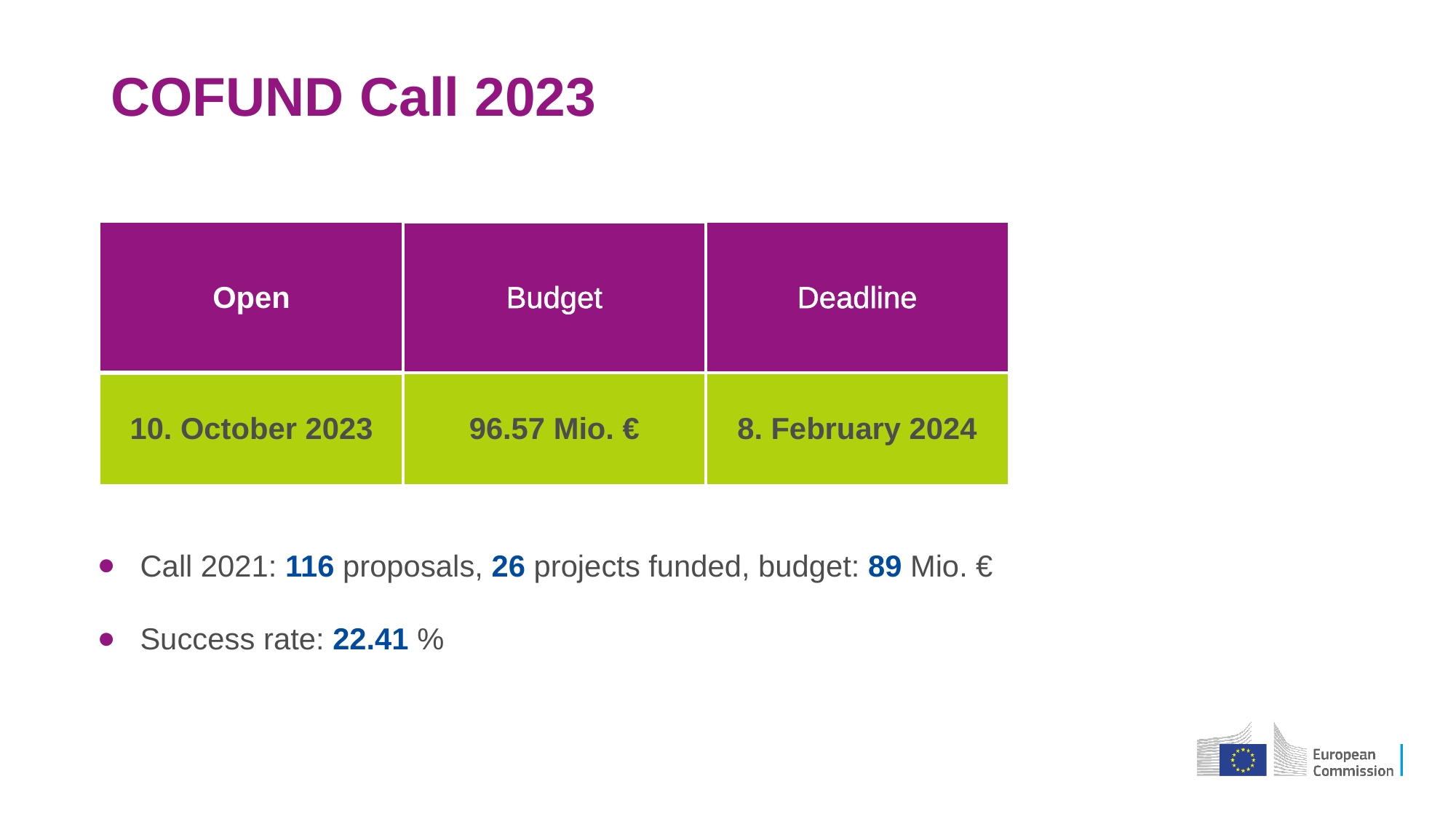

# COFUND Call 2023

Call 2021: 116 proposals, 26 projects funded, budget: 89 Mio. €
Success rate: 22.41 %
| Open | Budget | Deadline |
| --- | --- | --- |
| 10. October 2023 | 96.57 Mio. € | 8. February 2024 |